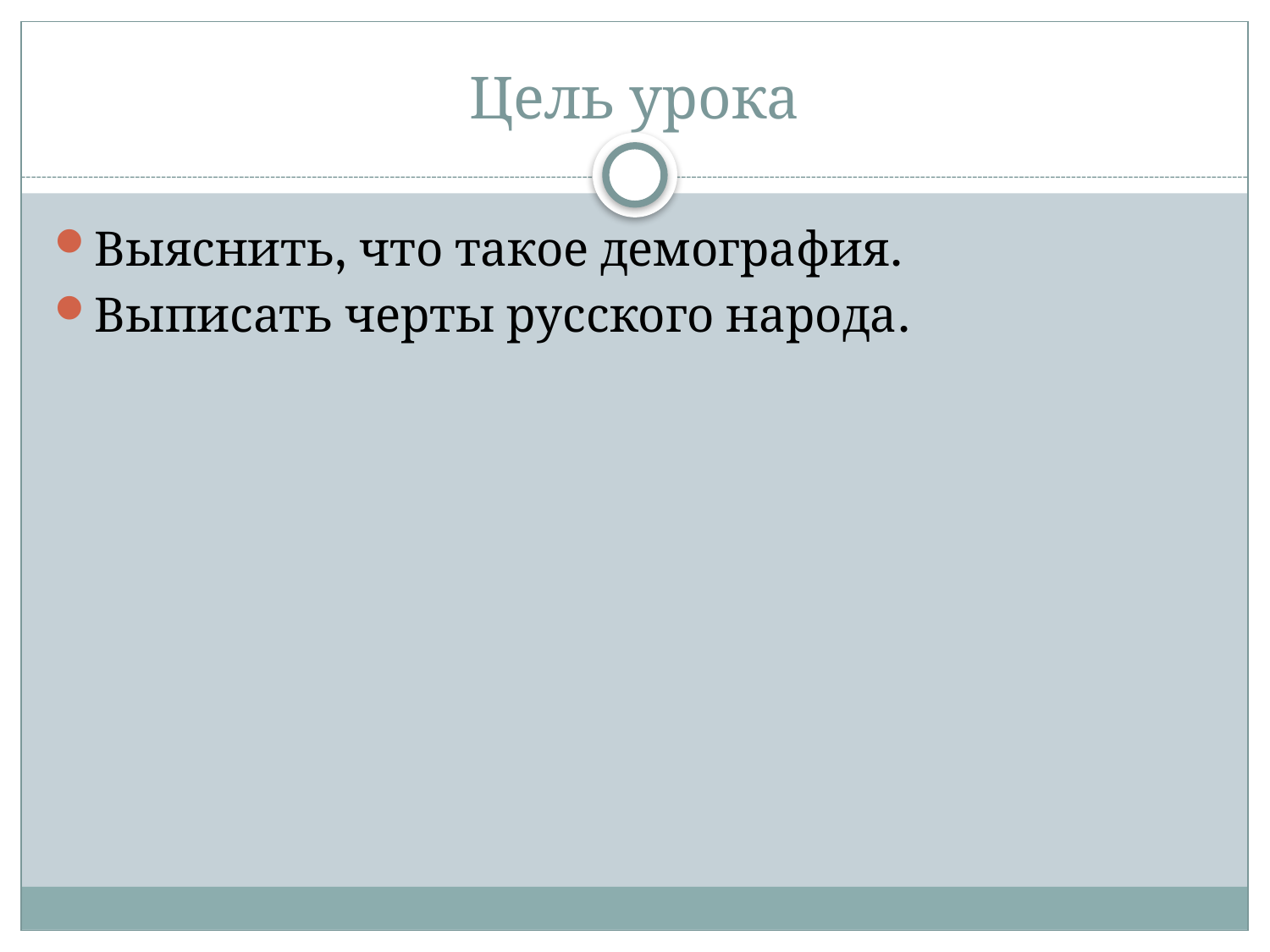

# Цель урока
Выяснить, что такое демография.
Выписать черты русского народа.